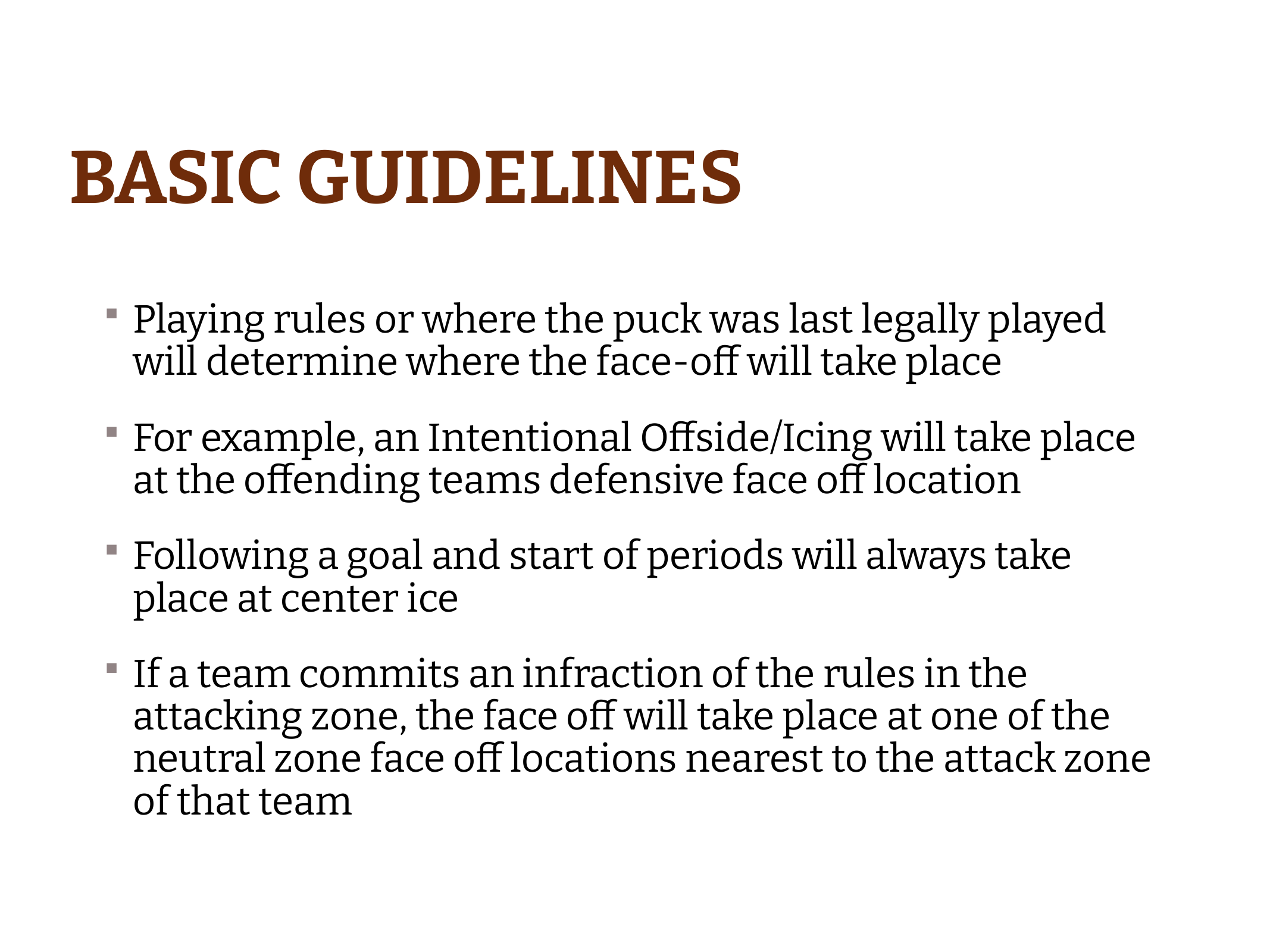

Basic Guidelines
Playing rules or where the puck was last legally played will determine where the face-off will take place
For example, an Intentional Offside/Icing will take place at the offending teams defensive face off location
Following a goal and start of periods will always take place at center ice
If a team commits an infraction of the rules in the attacking zone, the face off will take place at one of the neutral zone face off locations nearest to the attack zone of that team